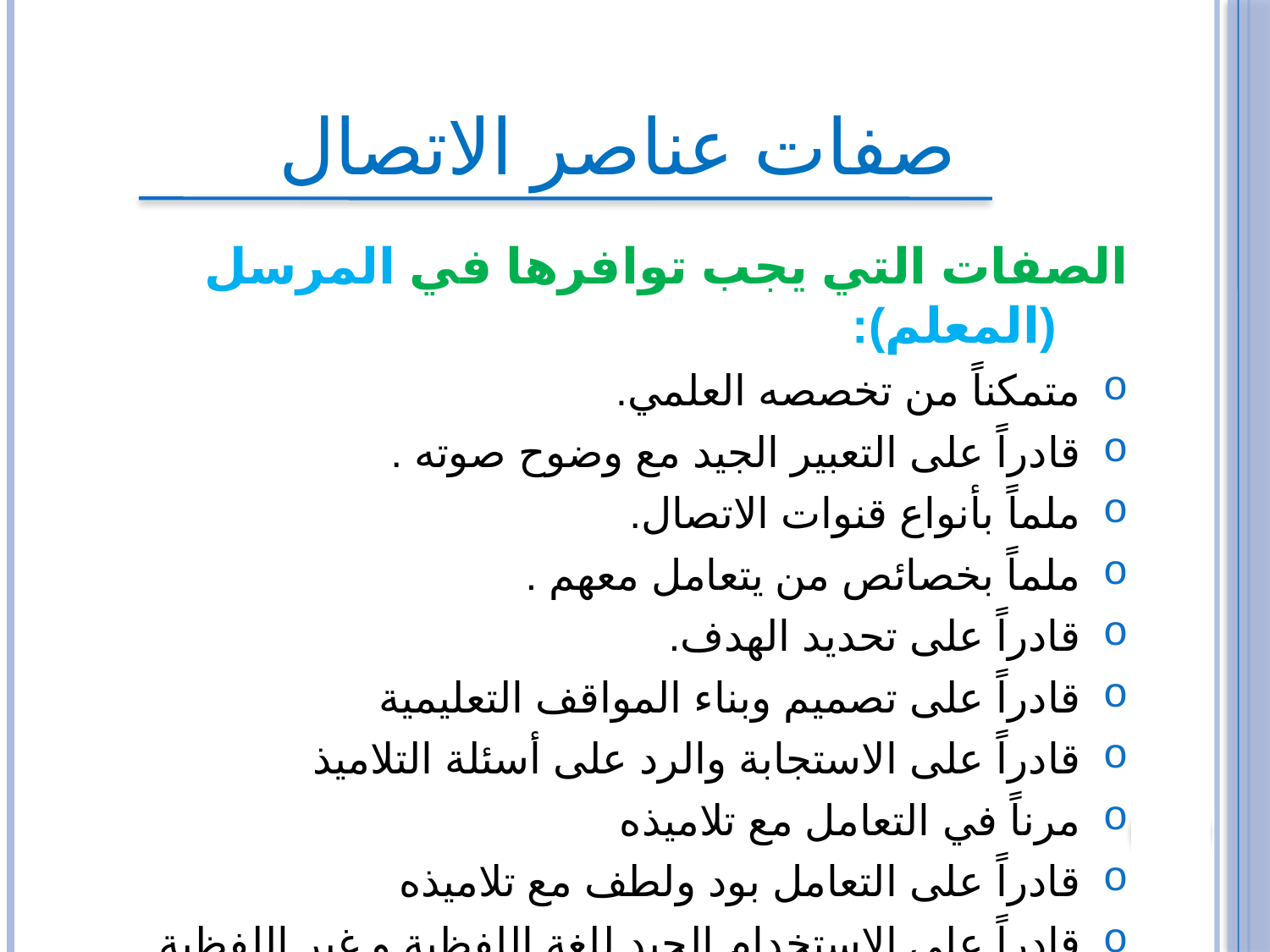

صفات عناصر الاتصال
الصفات التي يجب توافرها في المرسل (المعلم):
متمكناً من تخصصه العلمي.
قادراً على التعبير الجيد مع وضوح صوته .
ملماً بأنواع قنوات الاتصال.
ملماً بخصائص من يتعامل معهم .
قادراً على تحديد الهدف.
قادراً على تصميم وبناء المواقف التعليمية
قادراً على الاستجابة والرد على أسئلة التلاميذ
مرناً في التعامل مع تلاميذه
قادراً على التعامل بود ولطف مع تلاميذه
قادراً على الاستخدام الجيد للغة اللفظية و غير اللفظية

11